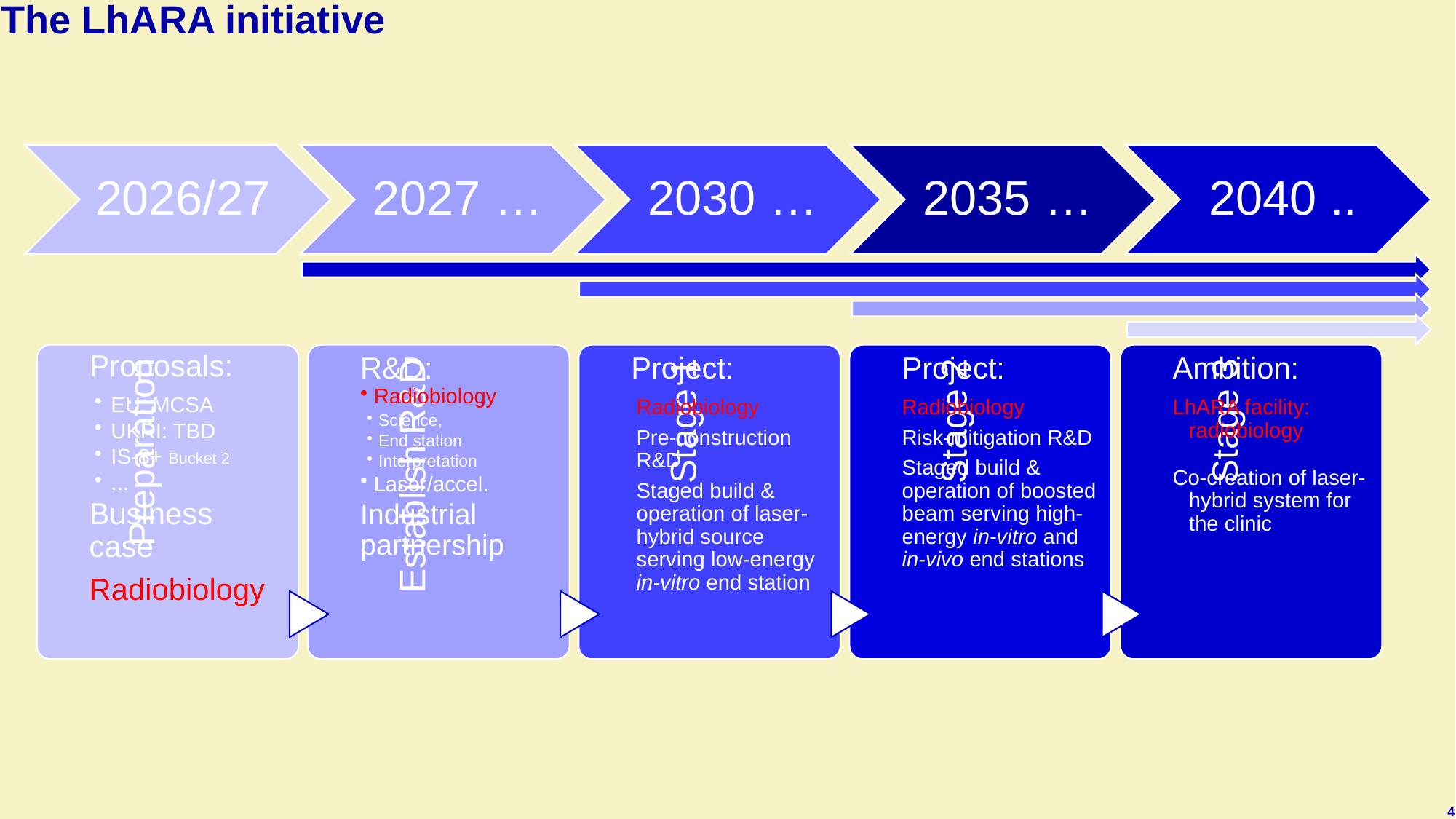

# The LhARA initiative
Preparation
Proposals:
EU: MCSA
UKRI: TBD
IS-8+ Bucket 2
...
Business case
Radiobiology
Establish R&D
R&D:
Radiobiology
 Science,
 End station
 Interpretation
Laser/accel.
Industrial
partnership

Stage 1
Project:
Radiobiology
Pre-construction R&D
Staged build & operation of laser-hybrid source serving low-energy in-vitro end station
Stage 2
Project:
Radiobiology
Risk-mitigation R&D
Staged build & operation of boosted beam serving high-energy in-vitro and in-vivo end stations
Stage 3
Ambition:
LhARA facility: radiobiology

Co-creation of laser-hybrid system for the clinic

2026/27
2027 …
2030 …
2035 …
2040 ..

4